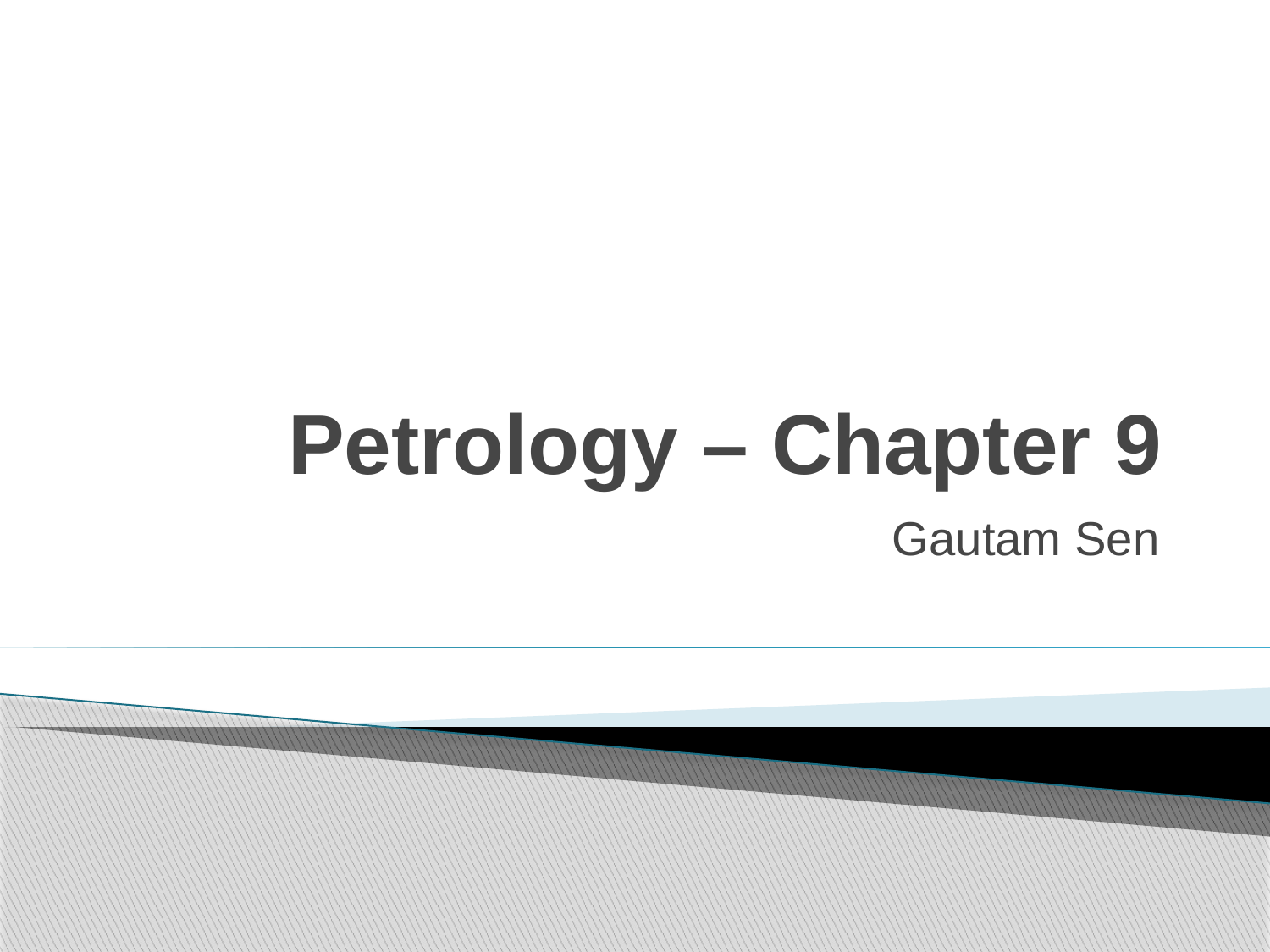

# Petrology – Chapter 9
Gautam Sen